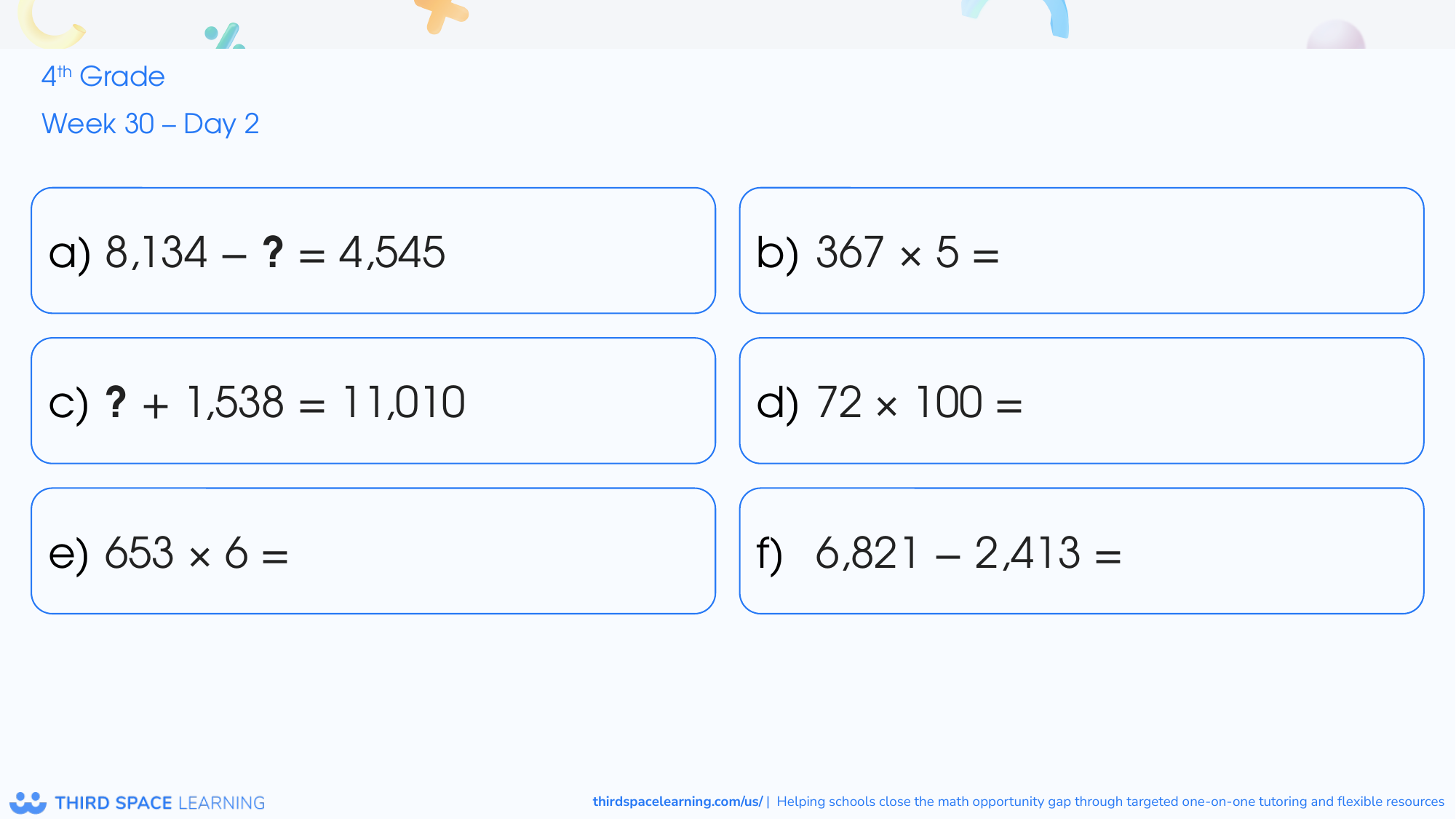

4th Grade
Week 30 – Day 2
8,134 − ? = 4,545
367 × 5 =
? + 1,538 = 11,010
72 × 100 =
653 × 6 =
6,821 − 2,413 =